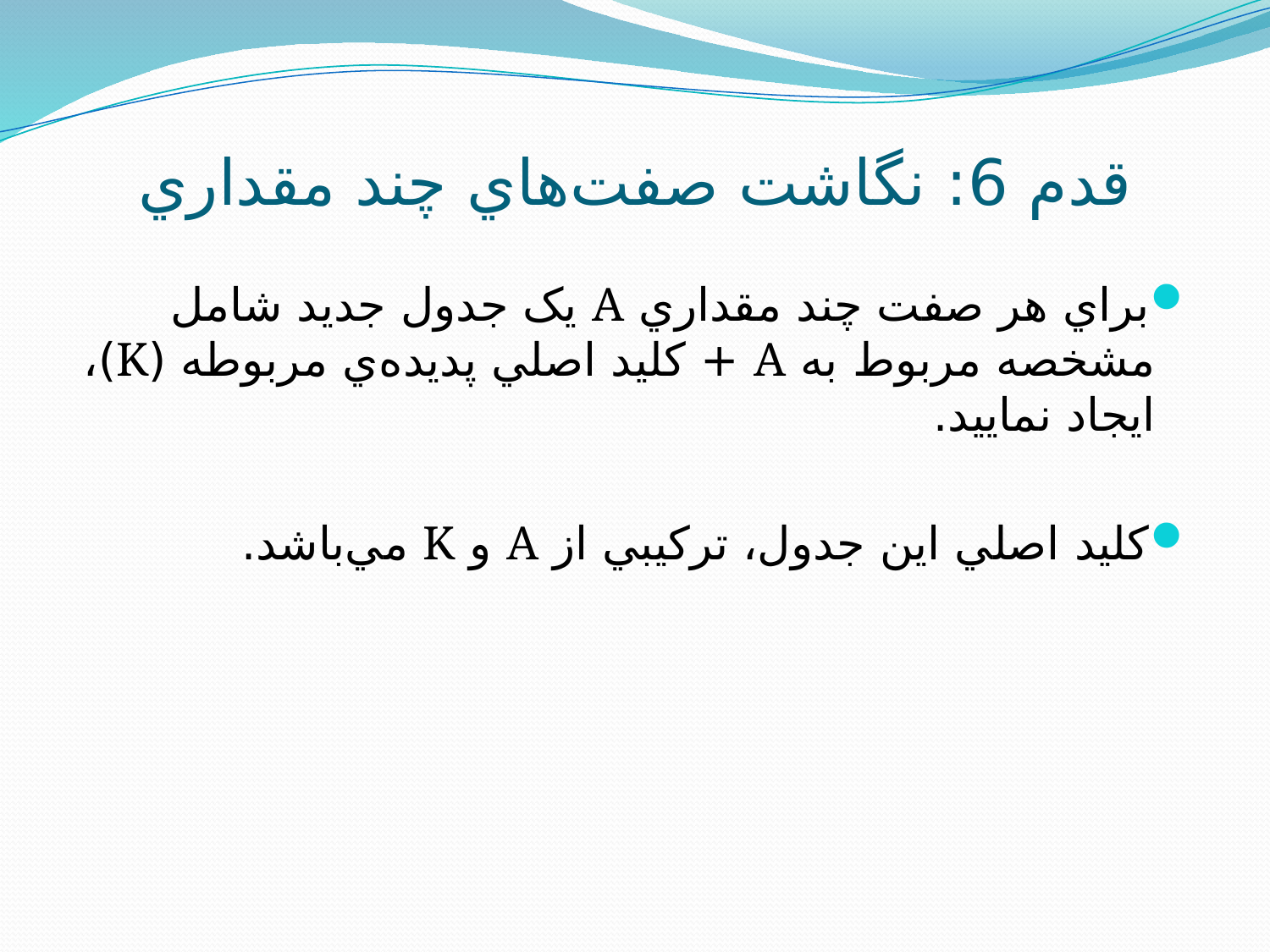

# قدم 6: نگاشت صفت‌هاي چند مقداري
براي هر صفت چند مقداري A يک جدول جديد شامل مشخصه مربوط به A + کليد اصلي پديده‌ي مربوطه (K)، ايجاد نماييد.

کليد اصلي اين جدول، ترکيبي از A و K مي‌باشد.